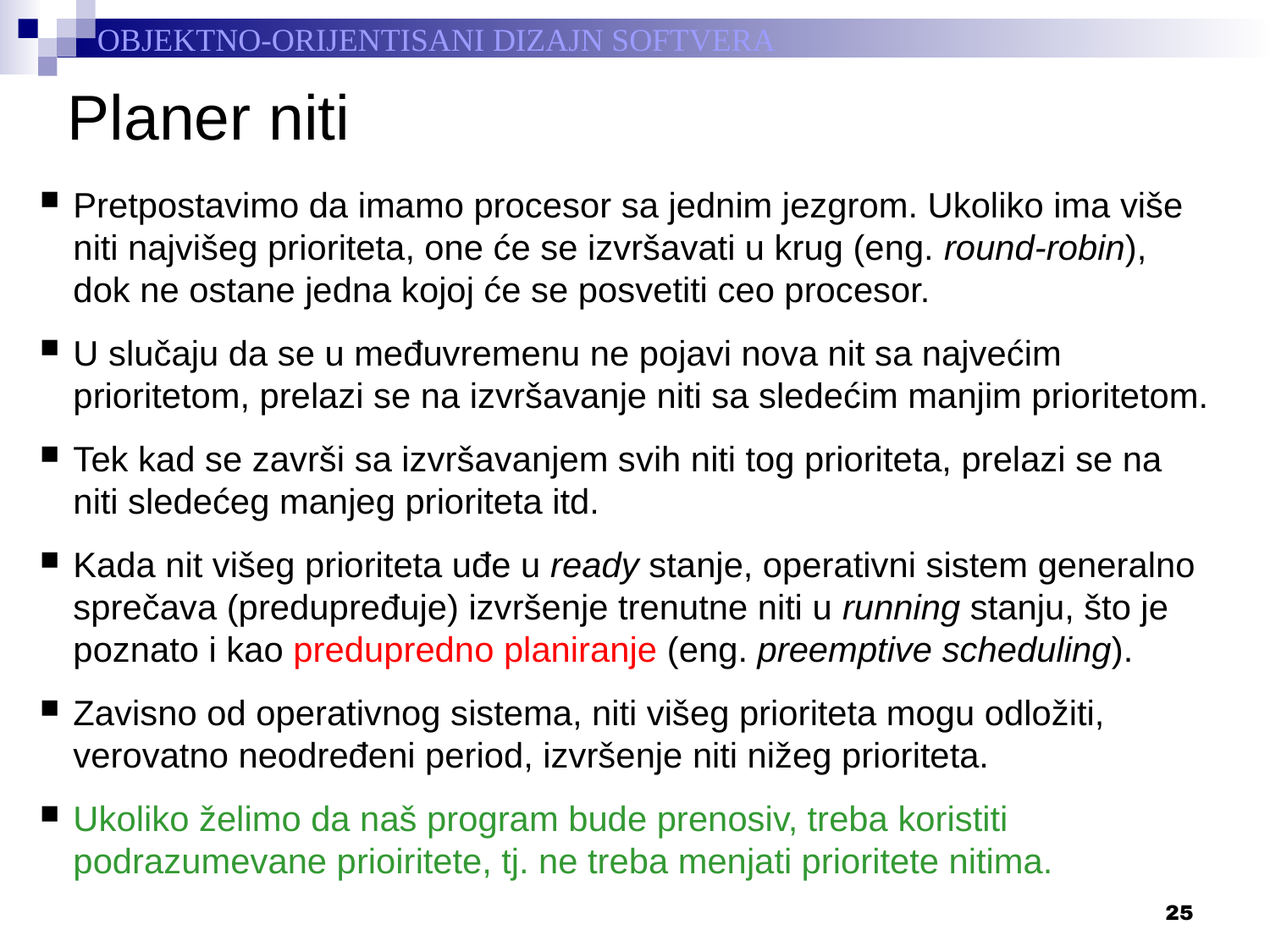

# Planer niti
Pretpostavimo da imamo procesor sa jednim jezgrom. Ukoliko ima više niti najvišeg prioriteta, one će se izvršavati u krug (eng. round-robin), dok ne ostane jedna kojoj će se posvetiti ceo procesor.
U slučaju da se u međuvremenu ne pojavi nova nit sa najvećim prioritetom, prelazi se na izvršavanje niti sa sledećim manjim prioritetom.
Tek kad se završi sa izvršavanjem svih niti tog prioriteta, prelazi se na niti sledećeg manjeg prioriteta itd.
Kada nit višeg prioriteta uđe u ready stanje, operativni sistem generalno sprečava (predupređuje) izvršenje trenutne niti u running stanju, što je poznato i kao predupredno planiranje (eng. preemptive scheduling).
Zavisno od operativnog sistema, niti višeg prioriteta mogu odložiti, verovatno neodređeni period, izvršenje niti nižeg prioriteta.
Ukoliko želimo da naš program bude prenosiv, treba koristiti podrazumevane prioiritete, tj. ne treba menjati prioritete nitima.
25